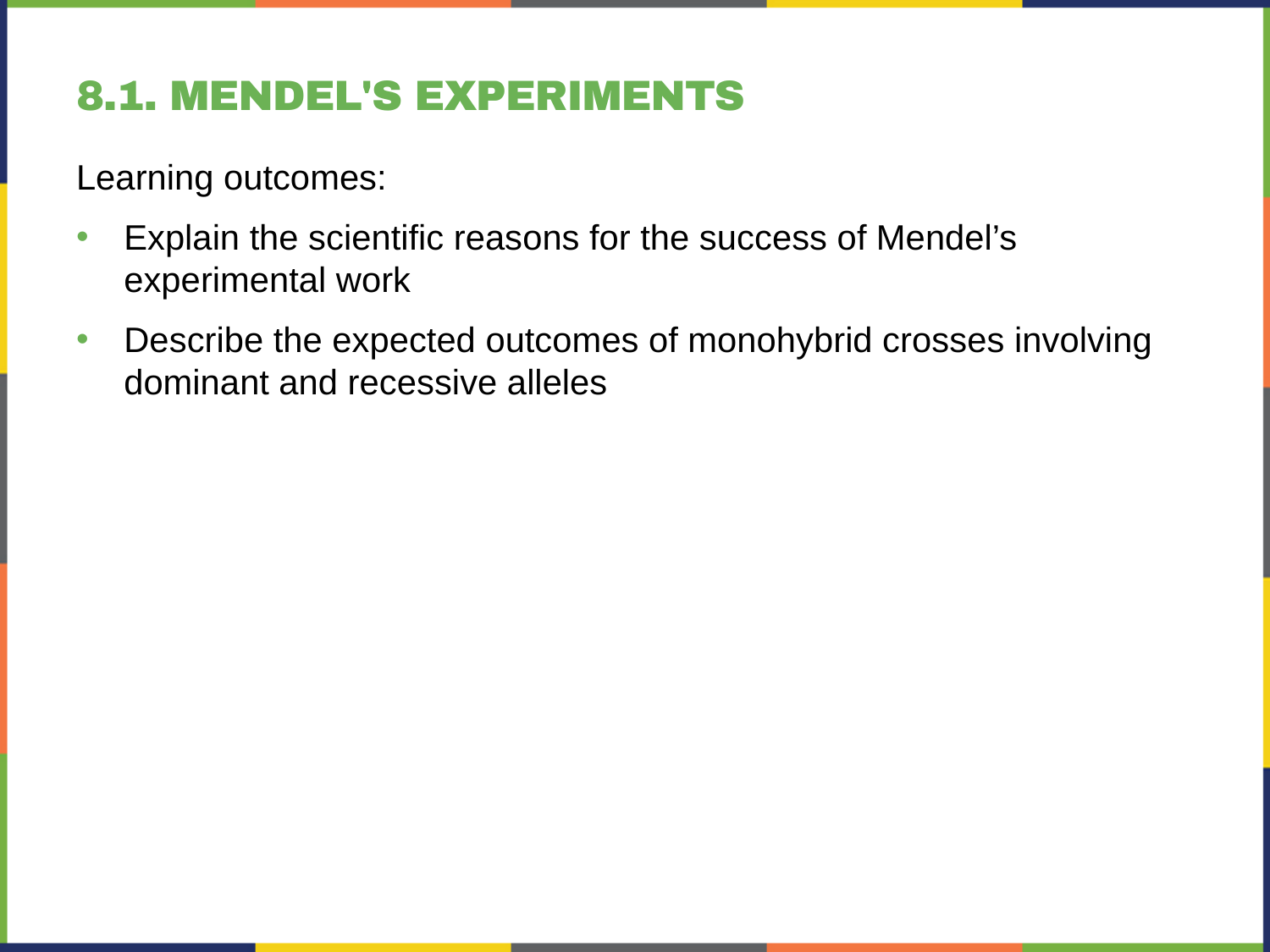

# 8.1. Mendel's experiments
Learning outcomes:
Explain the scientific reasons for the success of Mendel’s experimental work
Describe the expected outcomes of monohybrid crosses involving dominant and recessive alleles